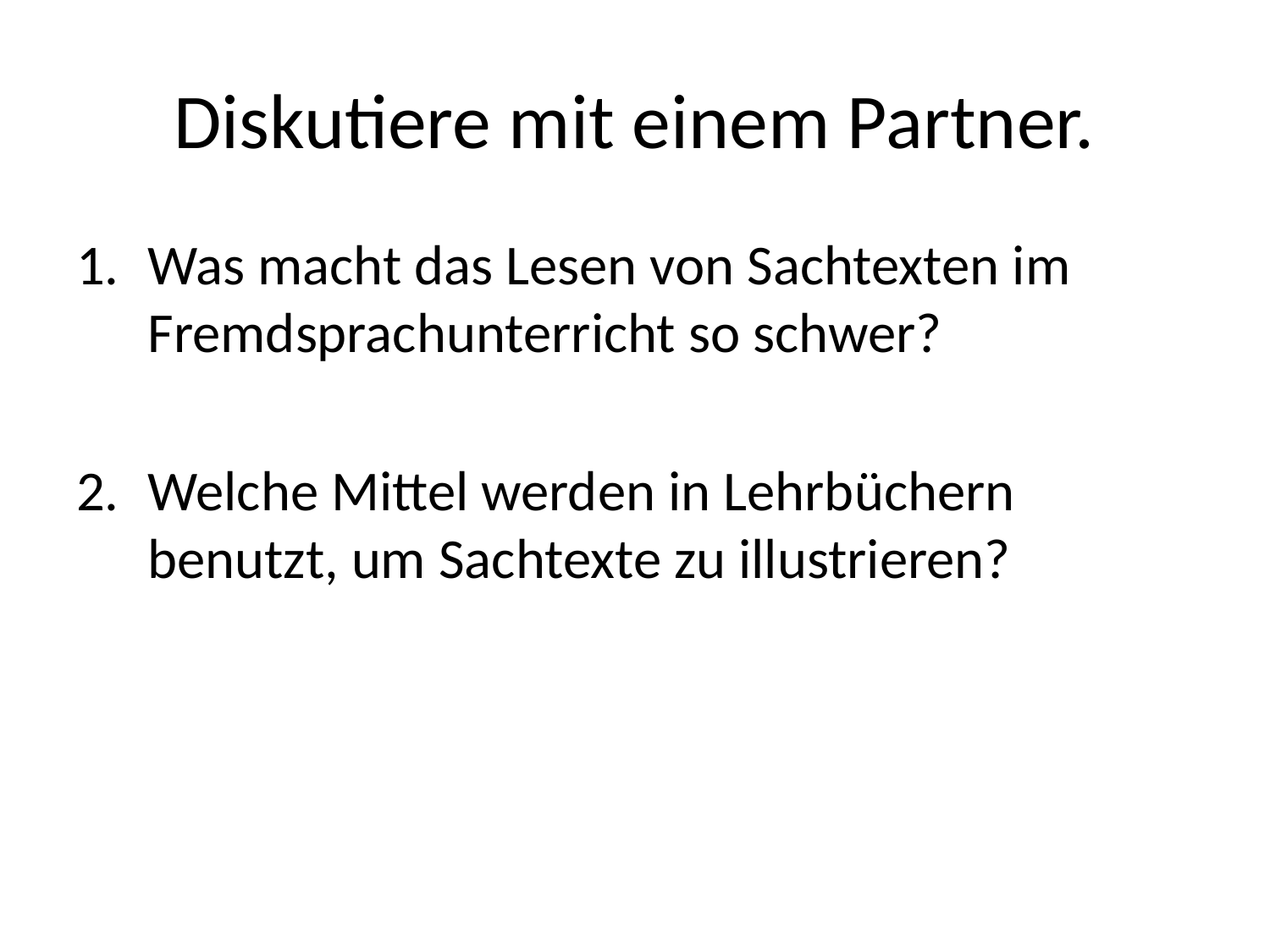

# Diskutiere mit einem Partner.
Was macht das Lesen von Sachtexten im Fremdsprachunterricht so schwer?

2.	Welche Mittel werden in Lehrbüchern benutzt, um Sachtexte zu illustrieren?